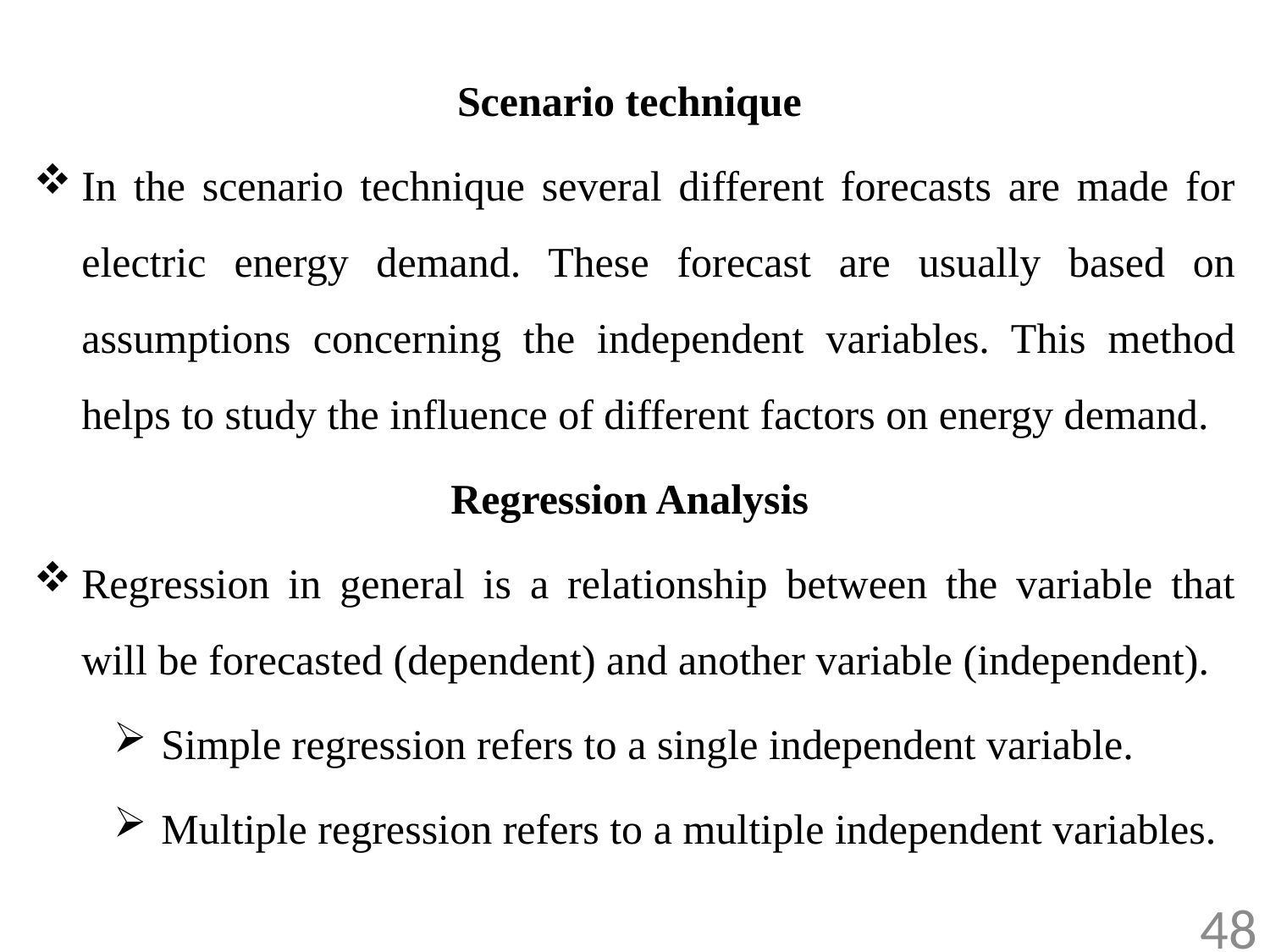

Scenario technique
In the scenario technique several different forecasts are made for electric energy demand. These forecast are usually based on assumptions concerning the independent variables. This method helps to study the influence of different factors on energy demand.
Regression Analysis
Regression in general is a relationship between the variable that will be forecasted (dependent) and another variable (independent).
Simple regression refers to a single independent variable.
Multiple regression refers to a multiple independent variables.
48